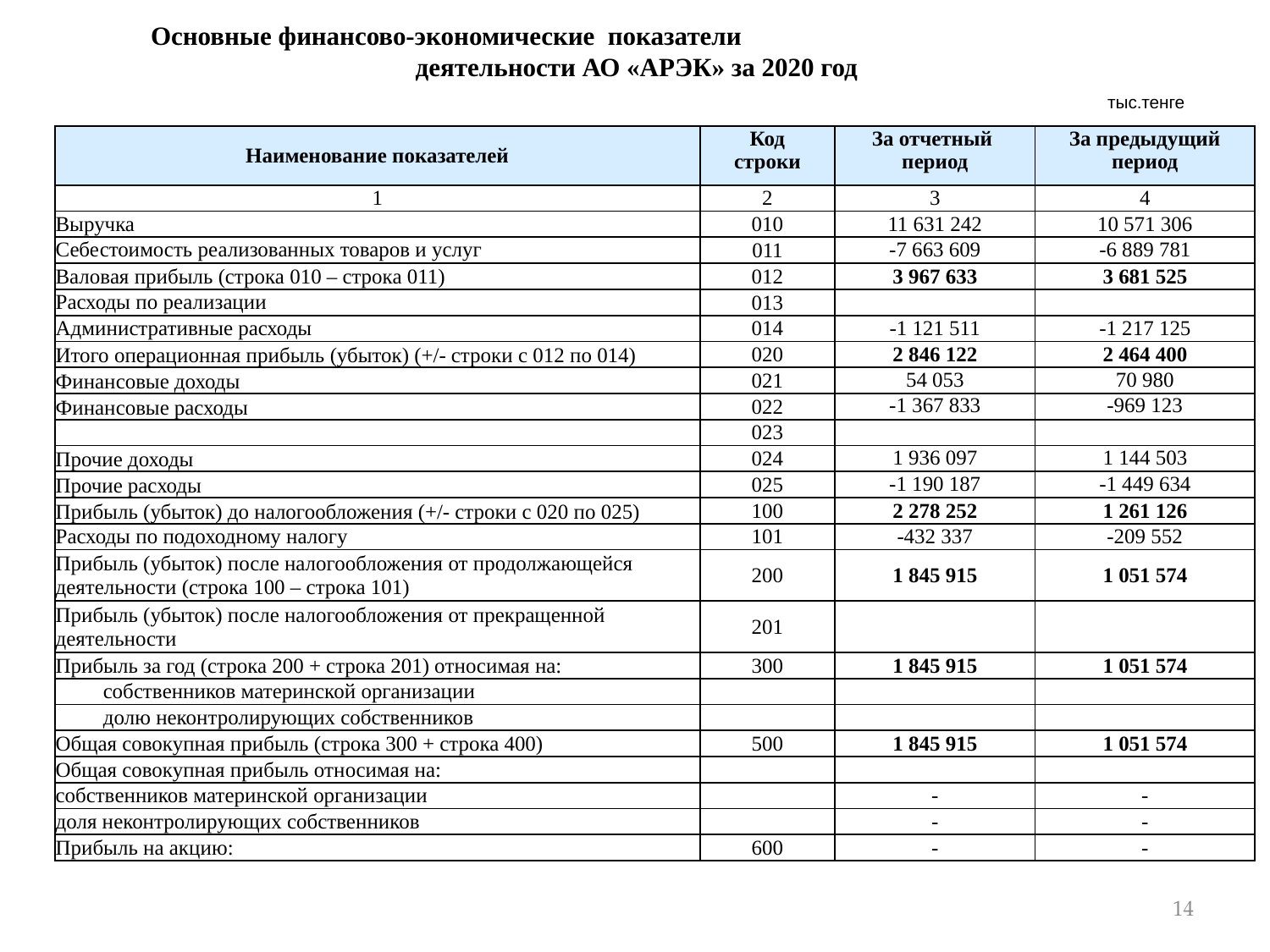

# Основные финансово-экономические  показатели                                                           деятельности АО «АРЭК» за 2020 год
тыс.тенге
| Наименование показателей | Код строки | За отчетный период | За предыдущий период |
| --- | --- | --- | --- |
| 1 | 2 | 3 | 4 |
| Выручка | 010 | 11 631 242 | 10 571 306 |
| Себестоимость реализованных товаров и услуг | 011 | -7 663 609 | -6 889 781 |
| Валовая прибыль (строка 010 – строка 011) | 012 | 3 967 633 | 3 681 525 |
| Расходы по реализации | 013 |  |  |
| Административные расходы | 014 | -1 121 511 | -1 217 125 |
| Итого операционная прибыль (убыток) (+/- строки с 012 по 014) | 020 | 2 846 122 | 2 464 400 |
| Финансовые доходы | 021 | 54 053 | 70 980 |
| Финансовые расходы | 022 | -1 367 833 | -969 123 |
|  | 023 |  |  |
| Прочие доходы | 024 | 1 936 097 | 1 144 503 |
| Прочие расходы | 025 | -1 190 187 | -1 449 634 |
| Прибыль (убыток) до налогообложения (+/- строки с 020 по 025) | 100 | 2 278 252 | 1 261 126 |
| Расходы по подоходному налогу | 101 | -432 337 | -209 552 |
| Прибыль (убыток) после налогообложения от продолжающейся деятельности (строка 100 – строка 101) | 200 | 1 845 915 | 1 051 574 |
| Прибыль (убыток) после налогообложения от прекращенной деятельности | 201 |  |  |
| Прибыль за год (строка 200 + строка 201) относимая на: | 300 | 1 845 915 | 1 051 574 |
| собственников материнской организации |  |  |  |
| долю неконтролирующих собственников |  |  |  |
| Общая совокупная прибыль (строка 300 + строка 400) | 500 | 1 845 915 | 1 051 574 |
| Общая совокупная прибыль относимая на: |  |  |  |
| собственников материнской организации |  | - | - |
| доля неконтролирующих собственников |  | - | - |
| Прибыль на акцию: | 600 | - | - |
14